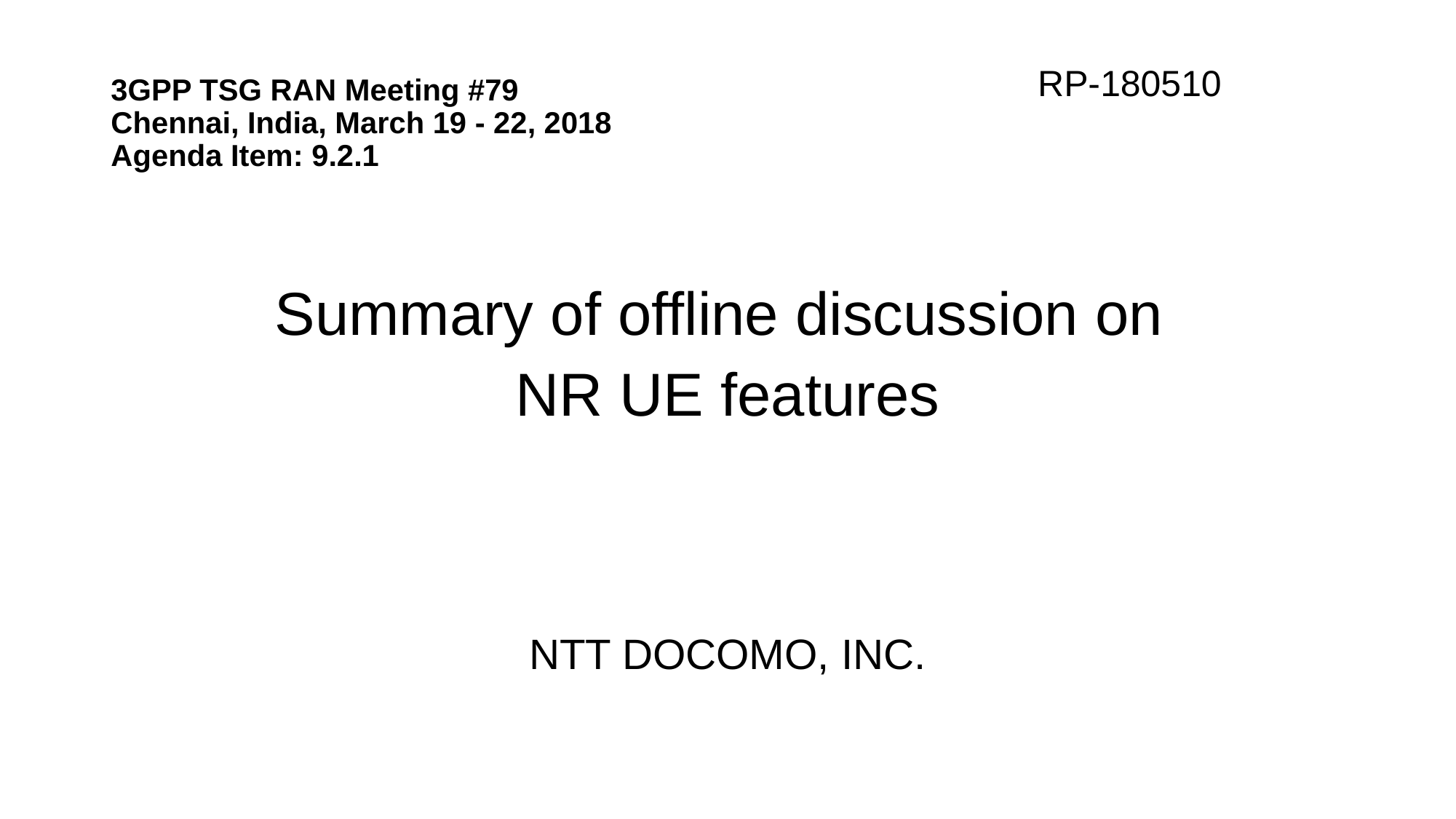

RP-180510
# 3GPP TSG RAN Meeting #79 Chennai, India, March 19 - 22, 2018 Agenda Item: 9.2.1
Summary of offline discussion on
NR UE features

NTT DOCOMO, INC.